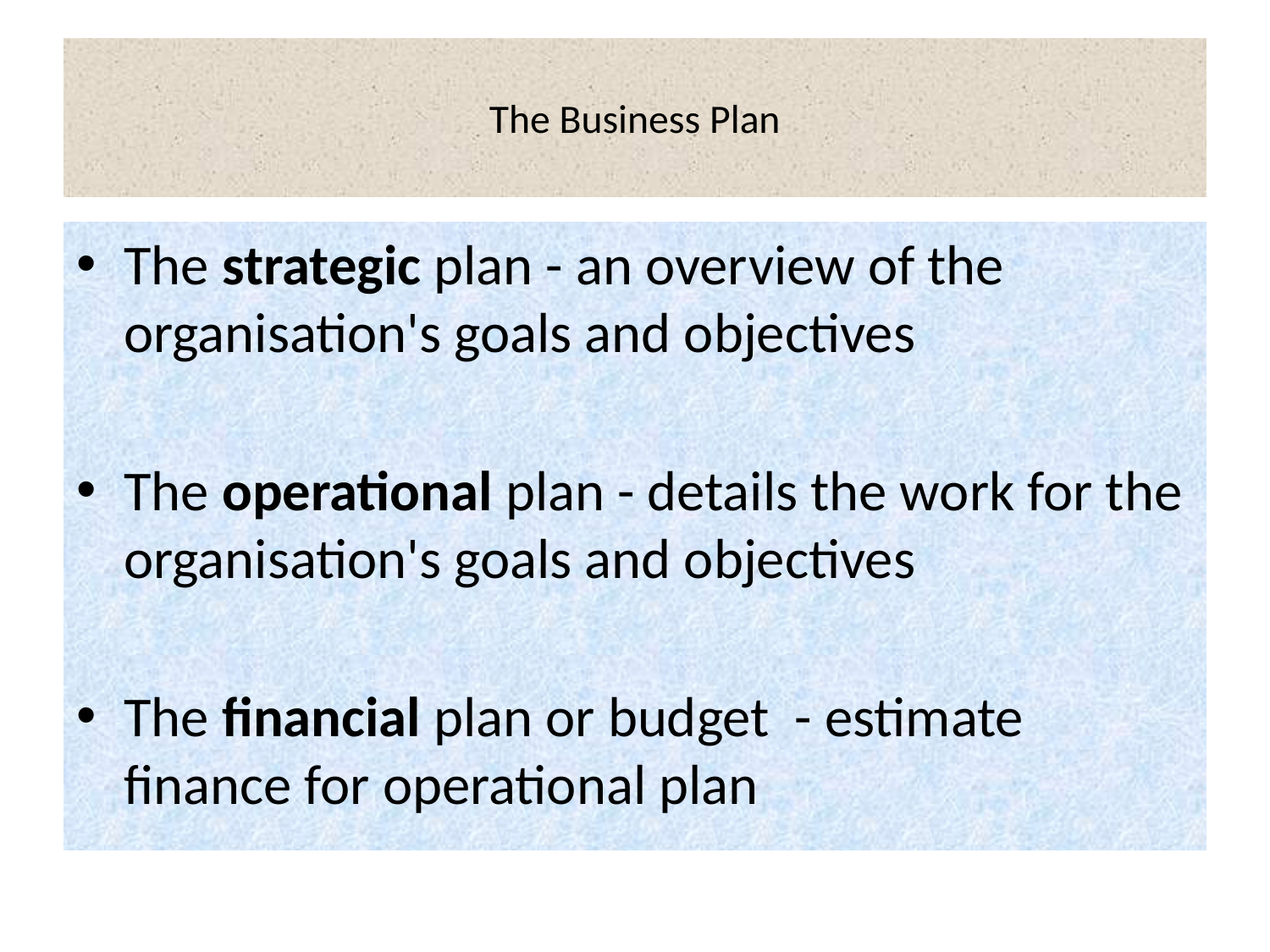

# The Business Plan
The strategic plan - an overview of the organisation's goals and objectives

The operational plan - details the work for the organisation's goals and objectives

The financial plan or budget  - estimate finance for operational plan